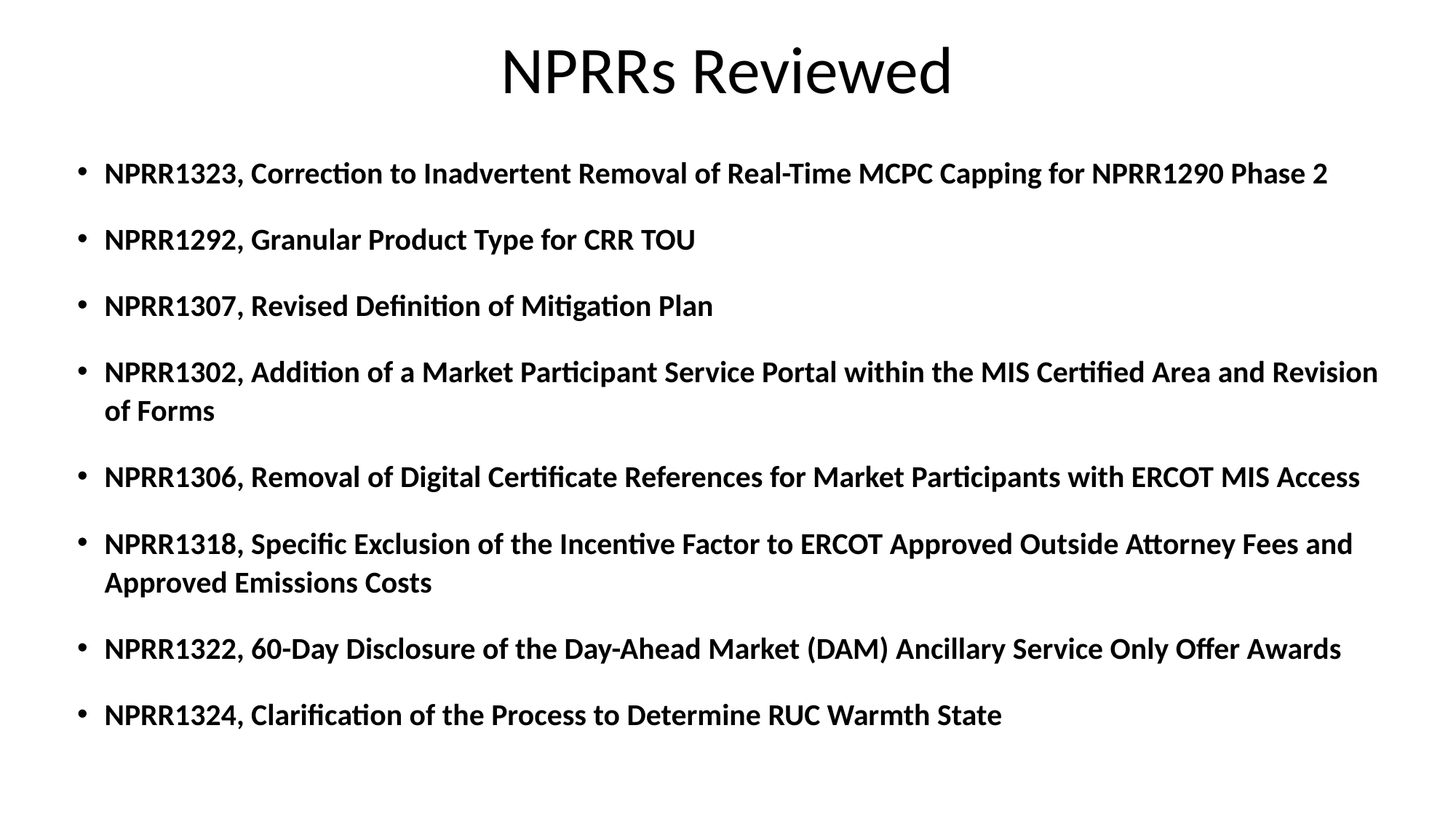

# NPRRs Reviewed
NPRR1323, Correction to Inadvertent Removal of Real-Time MCPC Capping for NPRR1290 Phase 2
NPRR1292, Granular Product Type for CRR TOU
NPRR1307, Revised Definition of Mitigation Plan
NPRR1302, Addition of a Market Participant Service Portal within the MIS Certified Area and Revision of Forms
NPRR1306, Removal of Digital Certificate References for Market Participants with ERCOT MIS Access
NPRR1318, Specific Exclusion of the Incentive Factor to ERCOT Approved Outside Attorney Fees and Approved Emissions Costs
NPRR1322, 60-Day Disclosure of the Day-Ahead Market (DAM) Ancillary Service Only Offer Awards
NPRR1324, Clarification of the Process to Determine RUC Warmth State